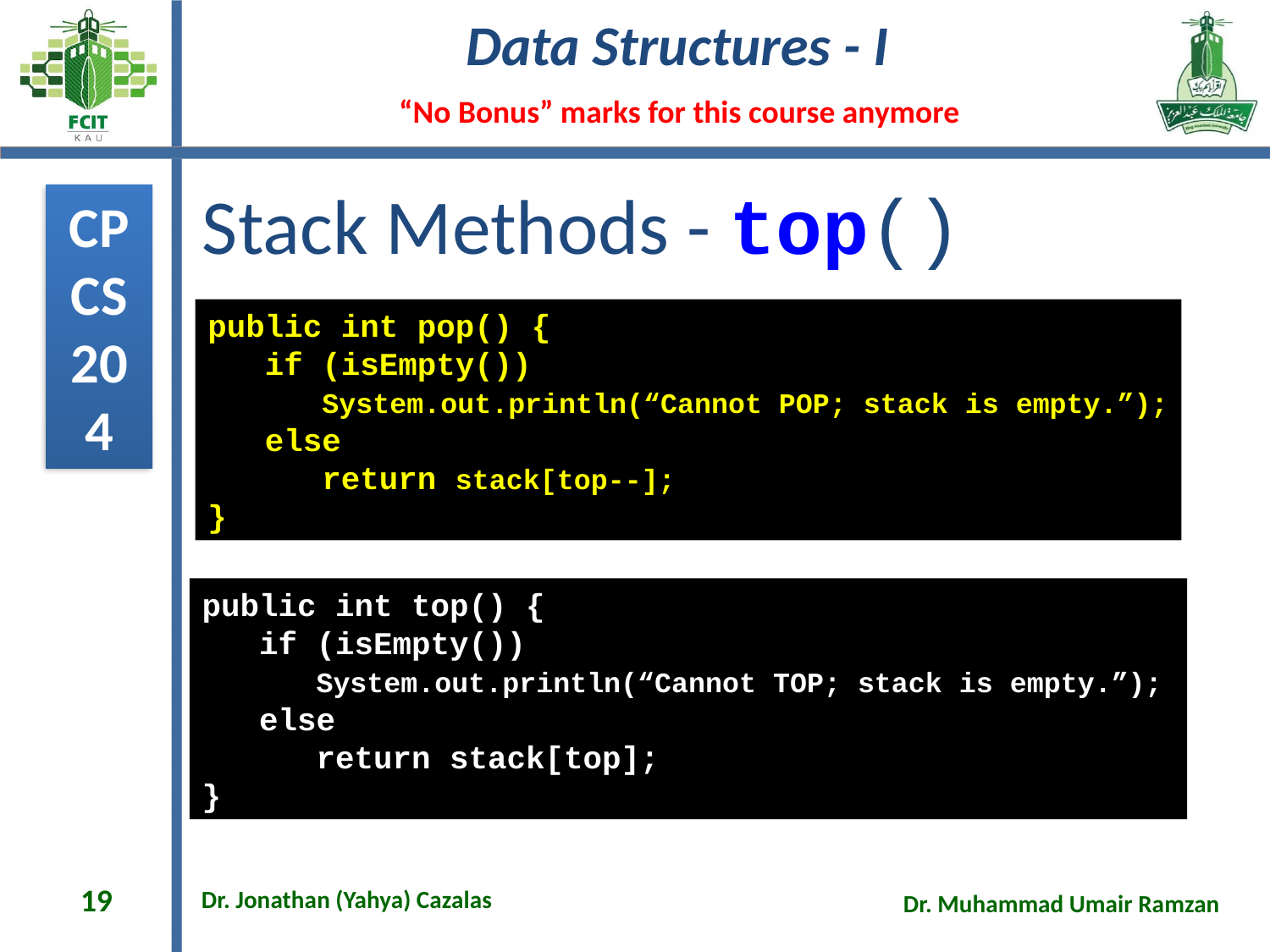

# Stack Methods - top()
public int pop() {
   if (isEmpty())
      System.out.println(“Cannot POP; stack is empty.”);
   else
      return stack[top--];
}

public int top() {
   if (isEmpty())
      System.out.println(“Cannot TOP; stack is empty.”);
   else
      return stack[top];
}
19